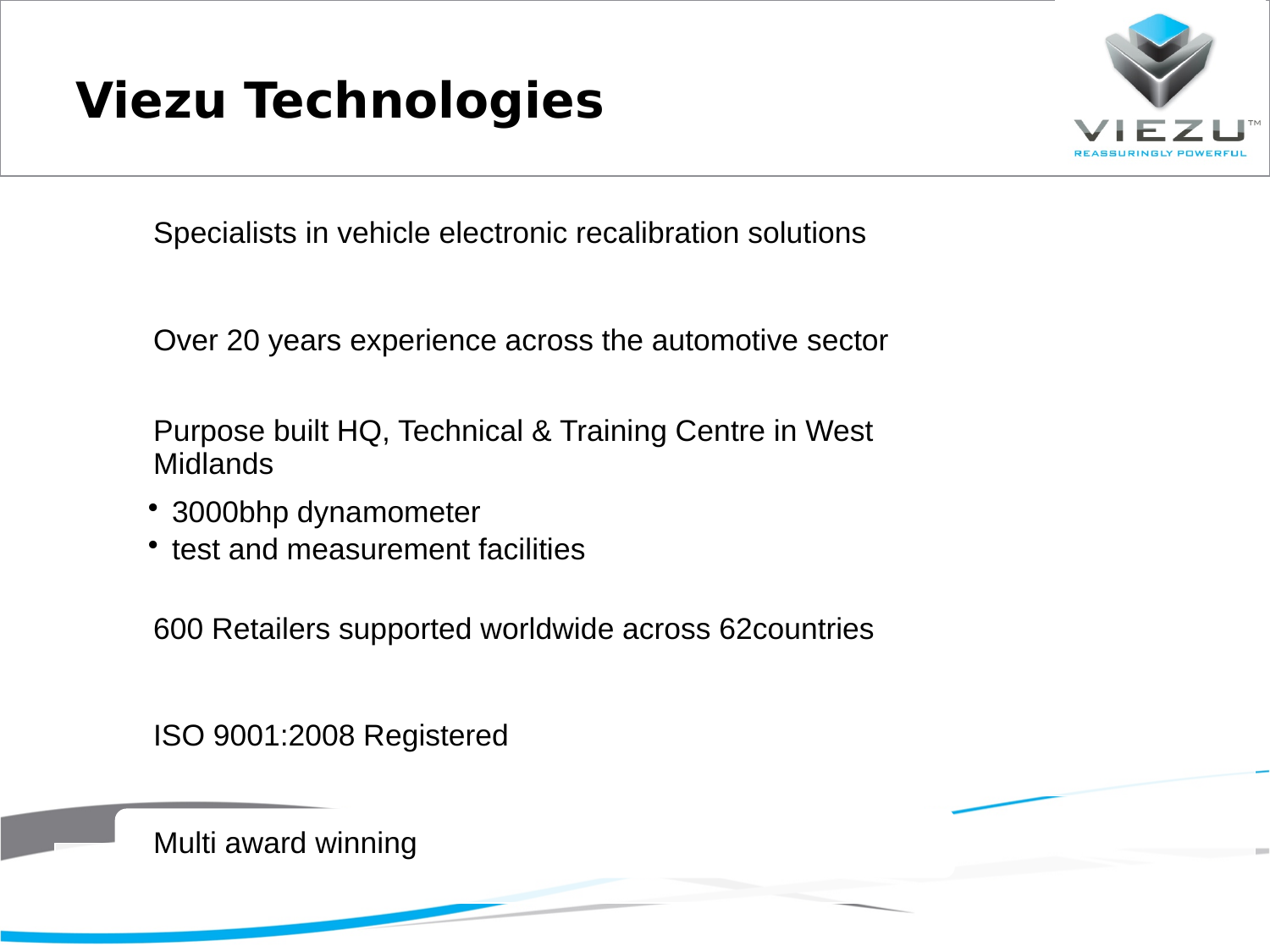

# Viezu Technologies
Specialists in vehicle electronic recalibration solutions
Over 20 years experience across the automotive sector
3000bhp dynamometer
test and measurement facilities
Purpose built HQ, Technical & Training Centre in West Midlands
600 Retailers supported worldwide across 62countries
ISO 9001:2008 Registered
Multi award winning